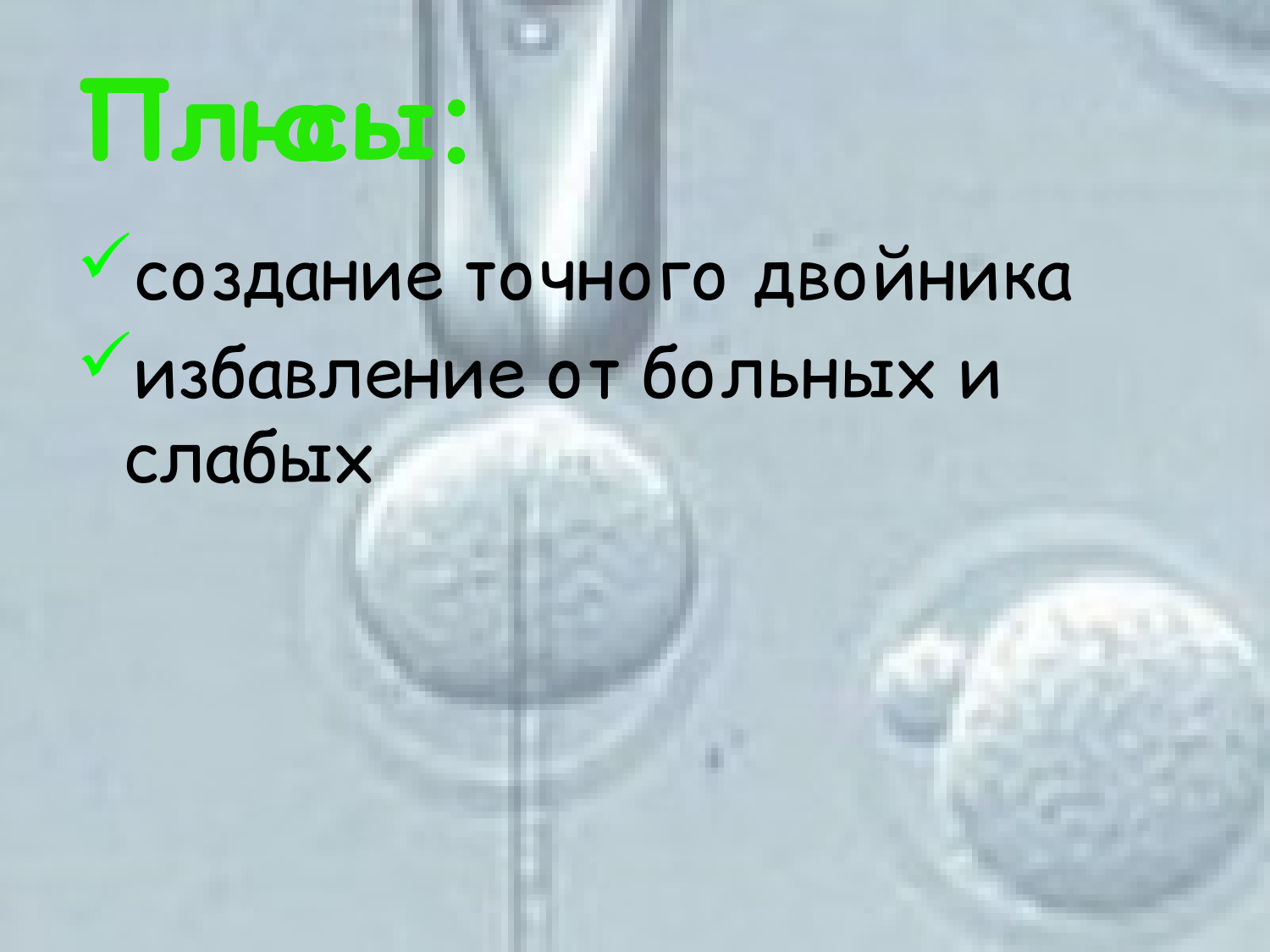

# Плюсы:
создание точного двойника
избавление от больных и слабых